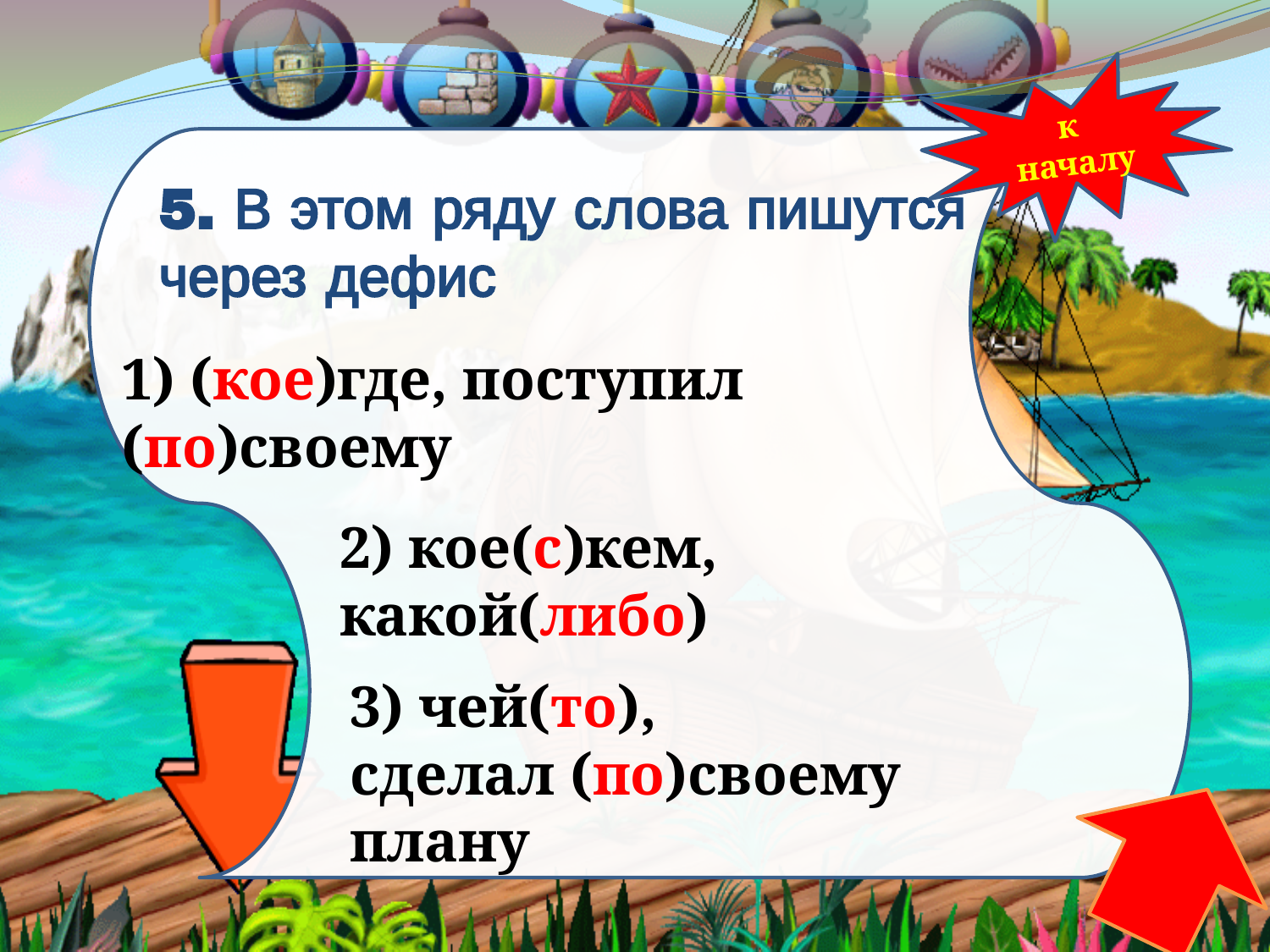

к  началу
# 5. В этом ряду слова пишутся через дефис
1) (кое)где, поступил (по)своему
2) кое(с)кем, какой(либо)
3) чей(то),
сделал (по)своему плану